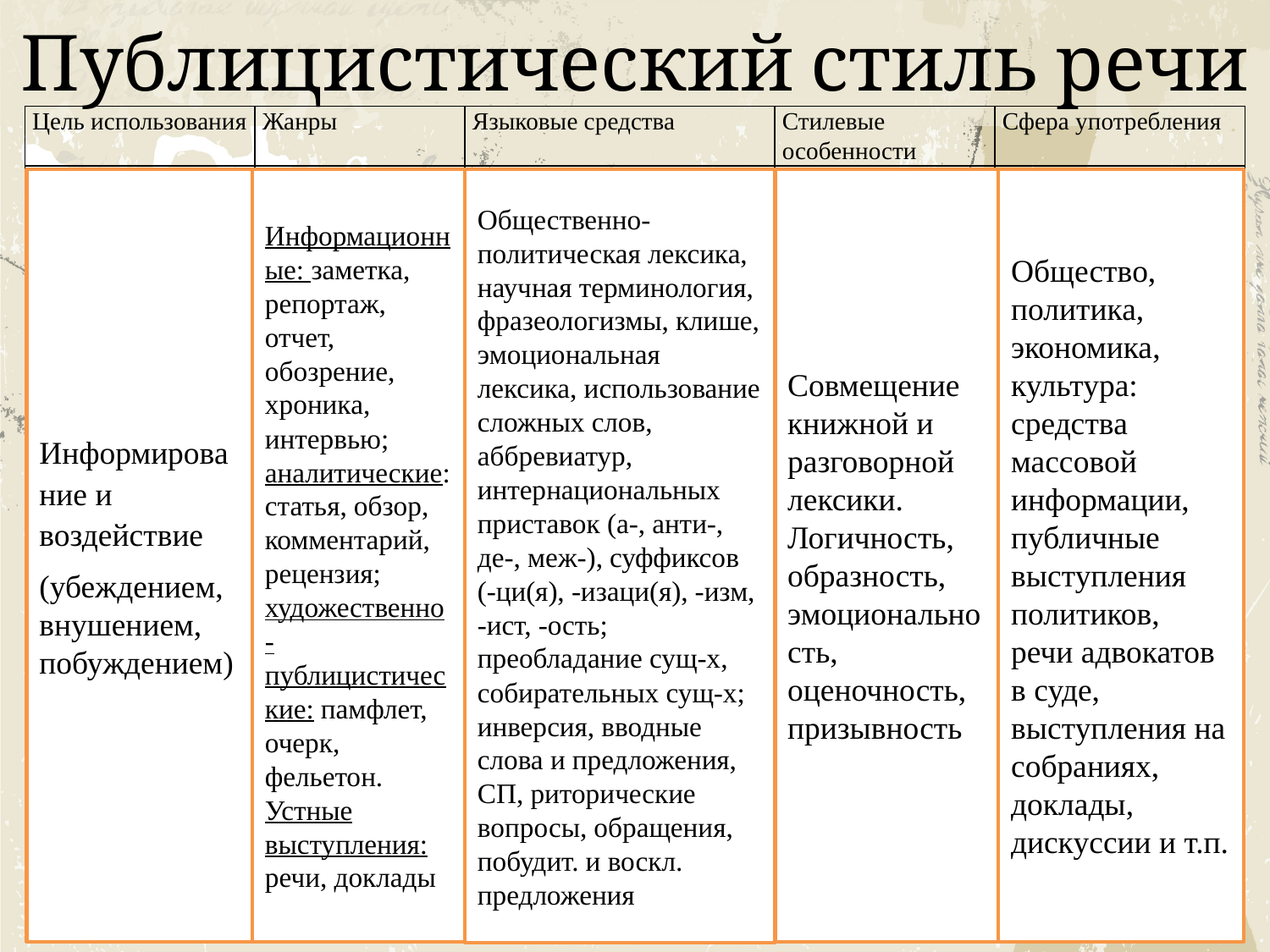

# Публицистический стиль речи
| Цель использования | Жанры | Языковые средства | Стилевые особенности | Сфера употребления |
| --- | --- | --- | --- | --- |
|  |  |  |  | . |
Общественно-политическая лексика, научная терминология, фразеологизмы, клише, эмоциональная лексика, использование сложных слов, аббревиатур, интернациональных приставок (а-, анти-, де-, меж-), суффиксов (-ци(я), -изаци(я), -изм, -ист, -ость;
преобладание сущ-х, собирательных сущ-х;
инверсия, вводные слова и предложения, СП, риторические вопросы, обращения, побудит. и воскл. предложения
Информирование и воздействие
(убеждением, внушением, побуждением)
Информационные: заметка, репортаж, отчет, обозрение, хроника, интервью;
аналитические: статья, обзор, комментарий, рецензия;
художественно-публицистические: памфлет, очерк, фельетон.
Устные выступления: речи, доклады
Совмещение книжной и разговорной лексики. Логичность, образность, эмоциональность, оценочность, призывность
Общество, политика, экономика, культура:
средства массовой информации, публичные выступления политиков,
речи адвокатов в суде,
выступления на собраниях, доклады, дискуссии и т.п.